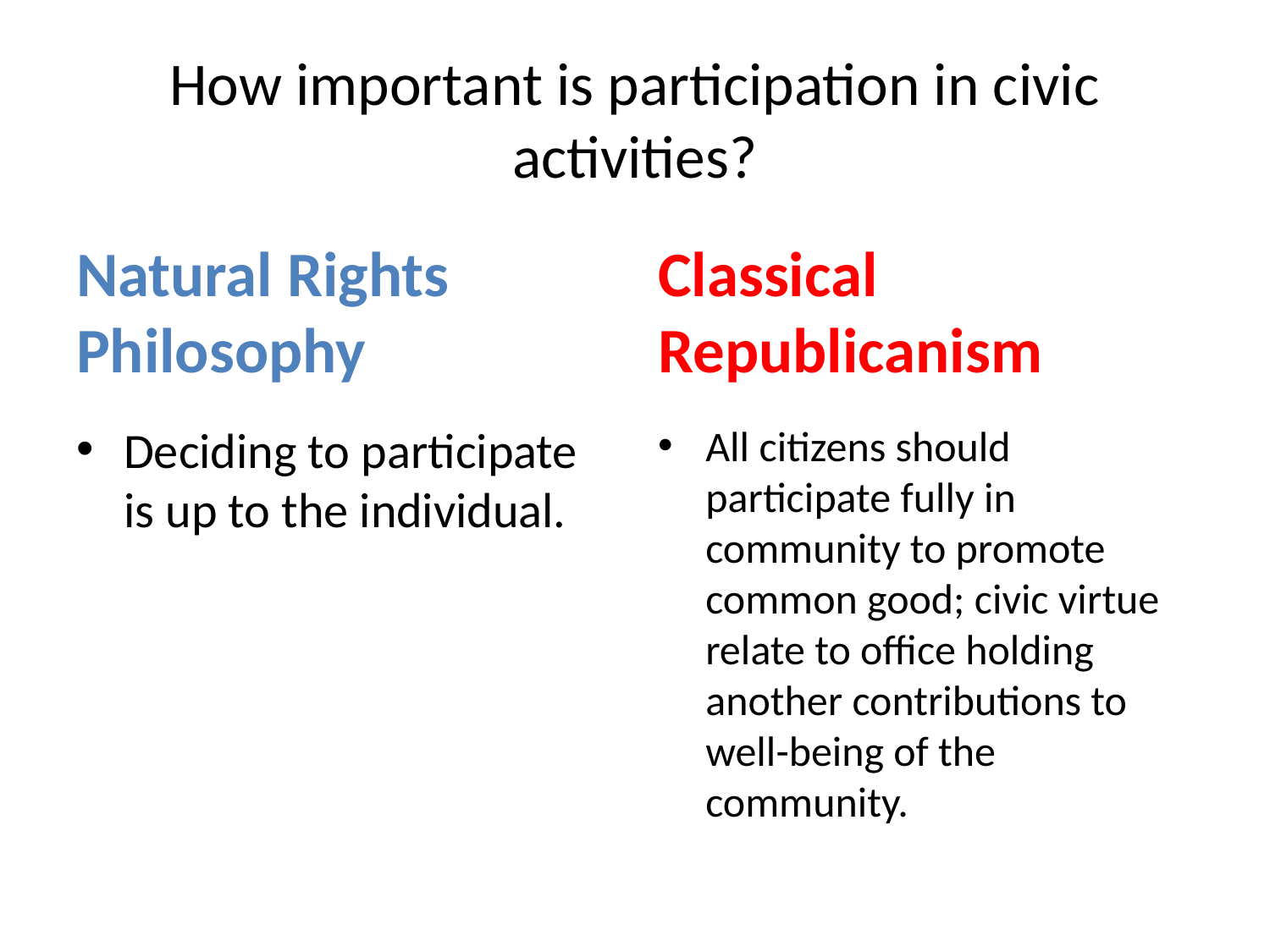

# How important is participation in civic activities?
Natural Rights Philosophy
Classical Republicanism
Deciding to participate is up to the individual.
All citizens should participate fully in community to promote common good; civic virtue relate to office holding another contributions to well-being of the community.